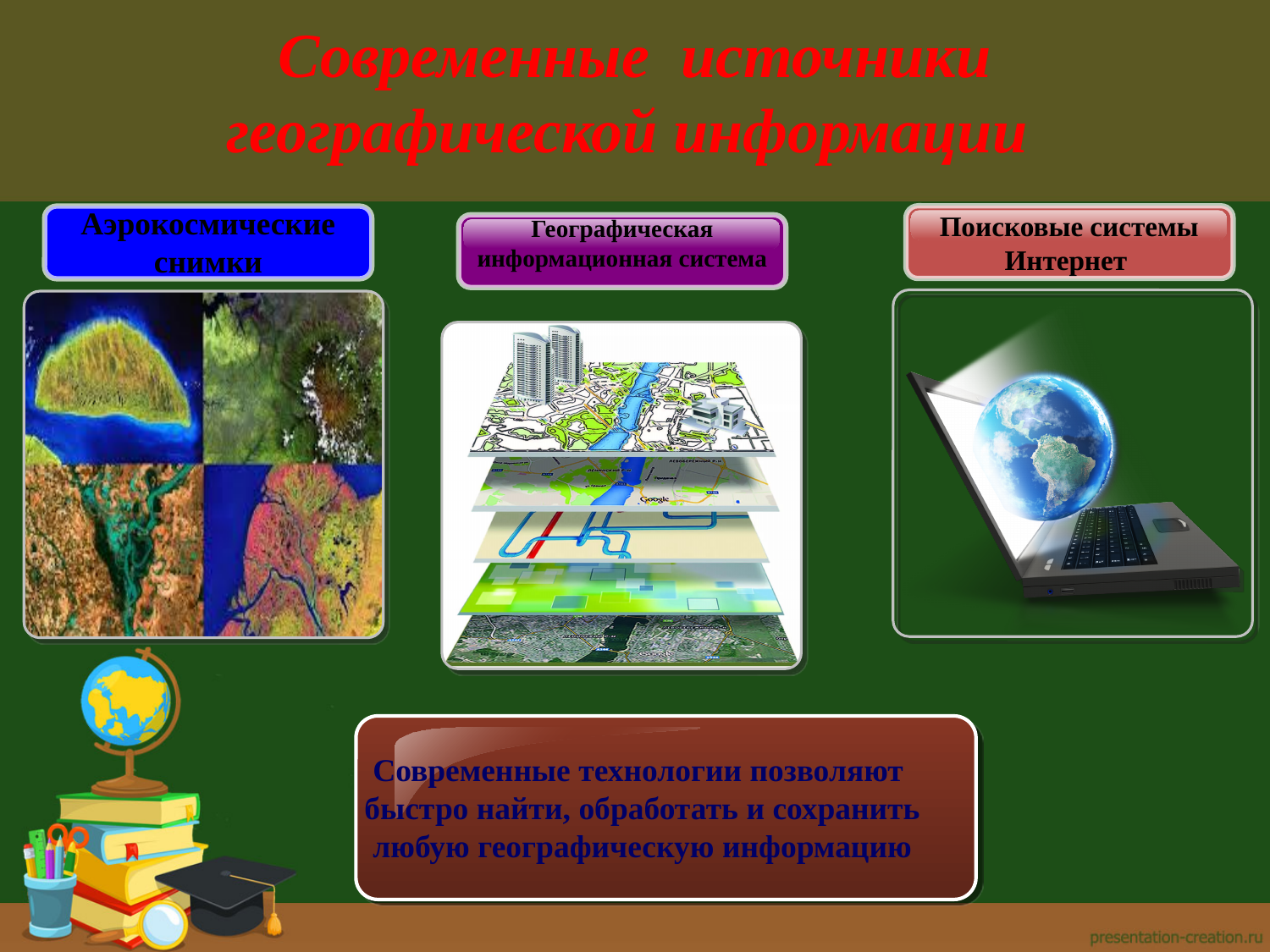

# Современные  источники географической информации
Аэрокосмические снимки
Поисковые системы
Интернет

Географическая информационная система

Современные технологии позволяют
быстро найти, обработать и сохранить любую географическую информацию